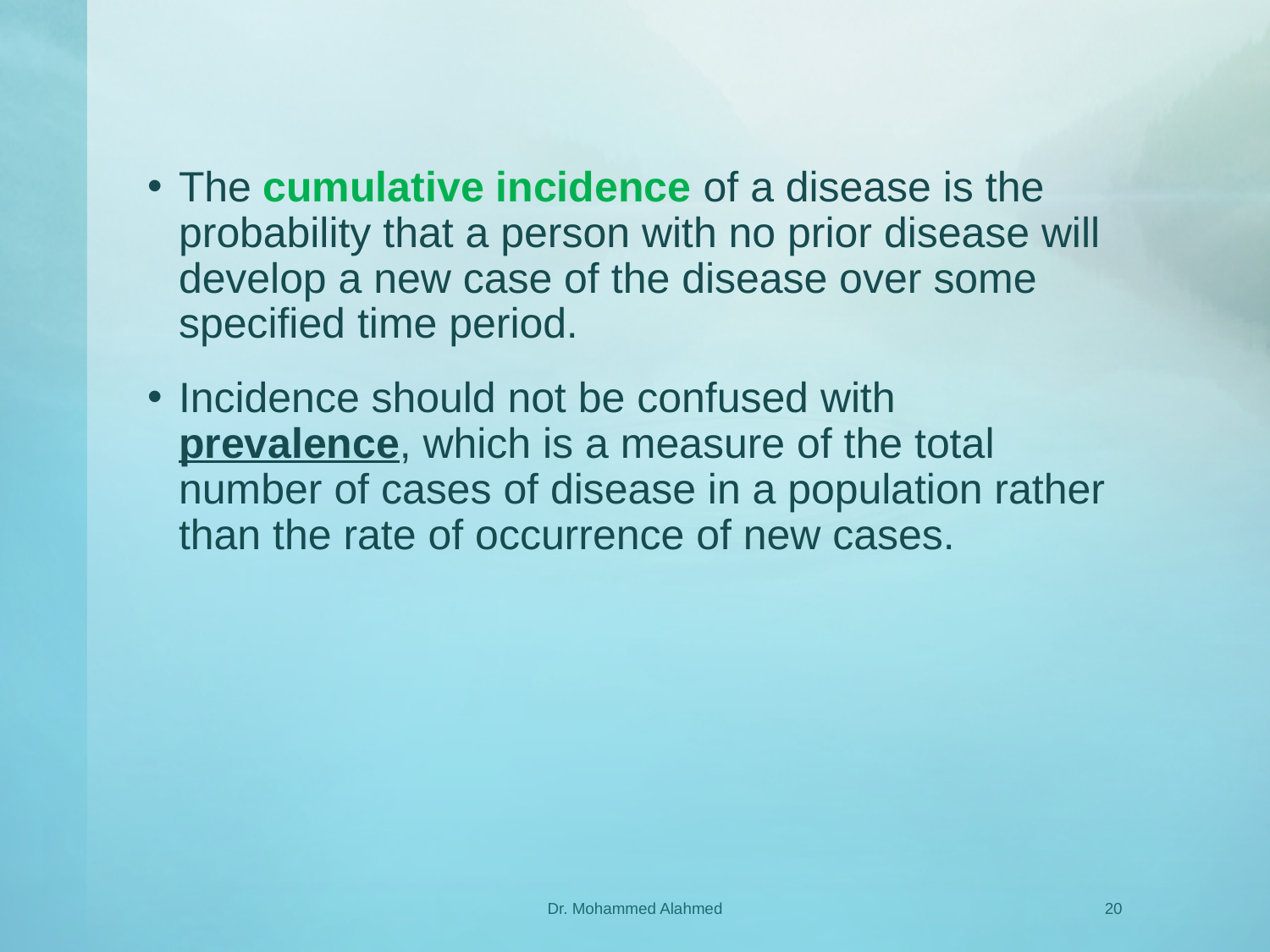

The cumulative incidence of a disease is the probability that a person with no prior disease will develop a new case of the disease over some specified time period.
Incidence should not be confused with prevalence, which is a measure of the total number of cases of disease in a population rather than the rate of occurrence of new cases.
Dr. Mohammed Alahmed
20